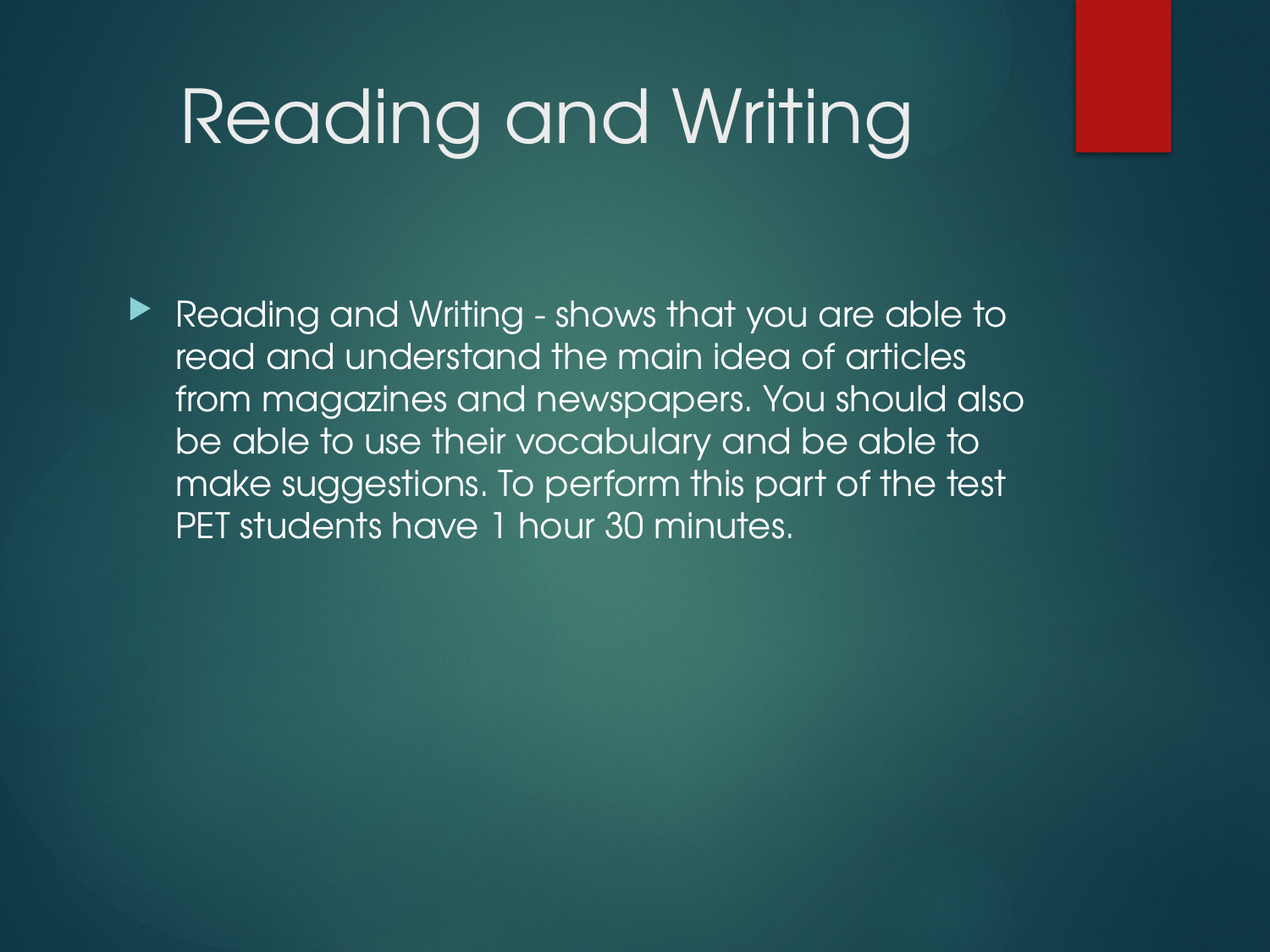

# Reading and Writing
Reading and Writing - shows that you are able to read and understand the main idea of ​​articles from magazines and newspapers. You should also be able to use their vocabulary and be able to make suggestions. To perform this part of the test PET students have 1 hour 30 minutes.